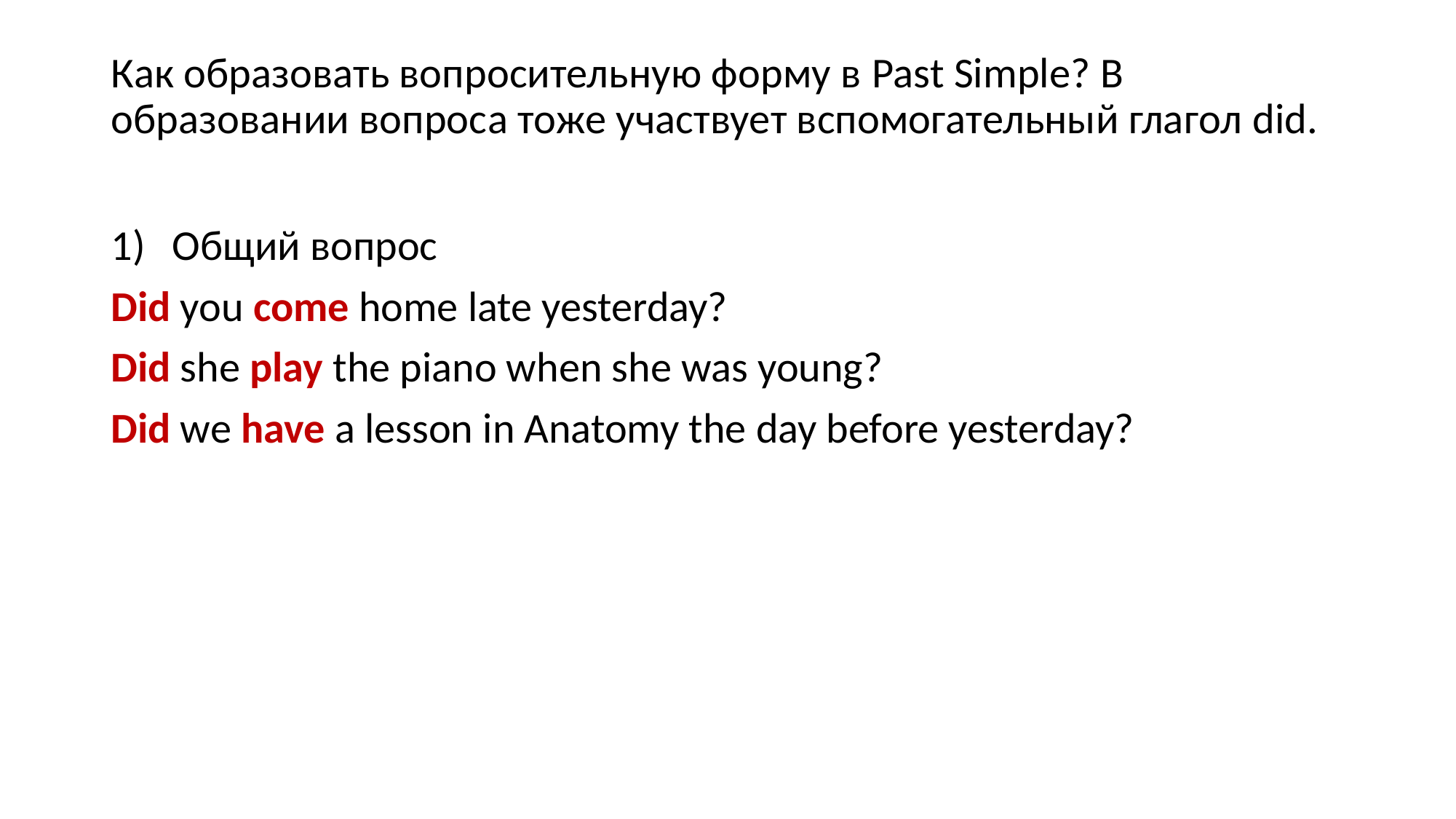

# Как образовать вопросительную форму в Past Simple? В образовании вопросa тоже участвует вспомогательный глагол did.
Общий вопрос
Did you come home late yesterday?
Did she play the piano when she was young?
Did we have a lesson in Anatomy the day before yesterday?